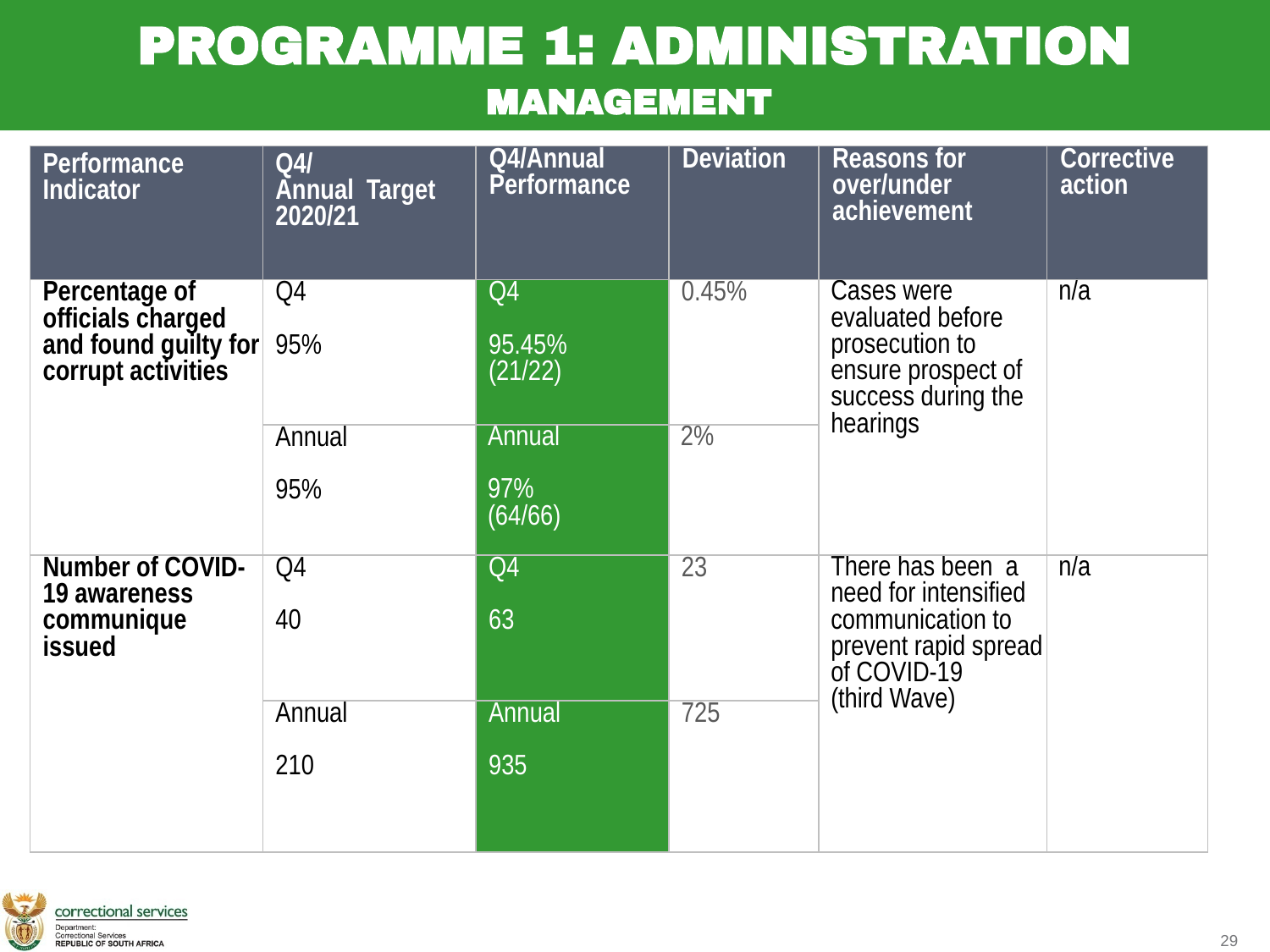

PROGRAMME 1: ADMINISTRATION
MANAGEMENT
| Performance Indicator | Q4/ Annual Target 2020/21 | Q4/Annual Performance | Deviation | Reasons for over/under achievement | Corrective action |
| --- | --- | --- | --- | --- | --- |
| Percentage of officials charged and found guilty for corrupt activities | Q4 95% | Q4 95.45% (21/22) | 0.45% | Cases were evaluated before prosecution to ensure prospect of success during the hearings | n/a |
|  | Annual 95% | Annual 97% (64/66) | 2% |  |  |
| Number of COVID-19 awareness communique issued | Q4 40 | Q4 63 | 23 | There has been a need for intensified communication to prevent rapid spread of COVID-19 (third Wave) | n/a |
|  | Annual 210 | Annual 935 | 725 |  |  |